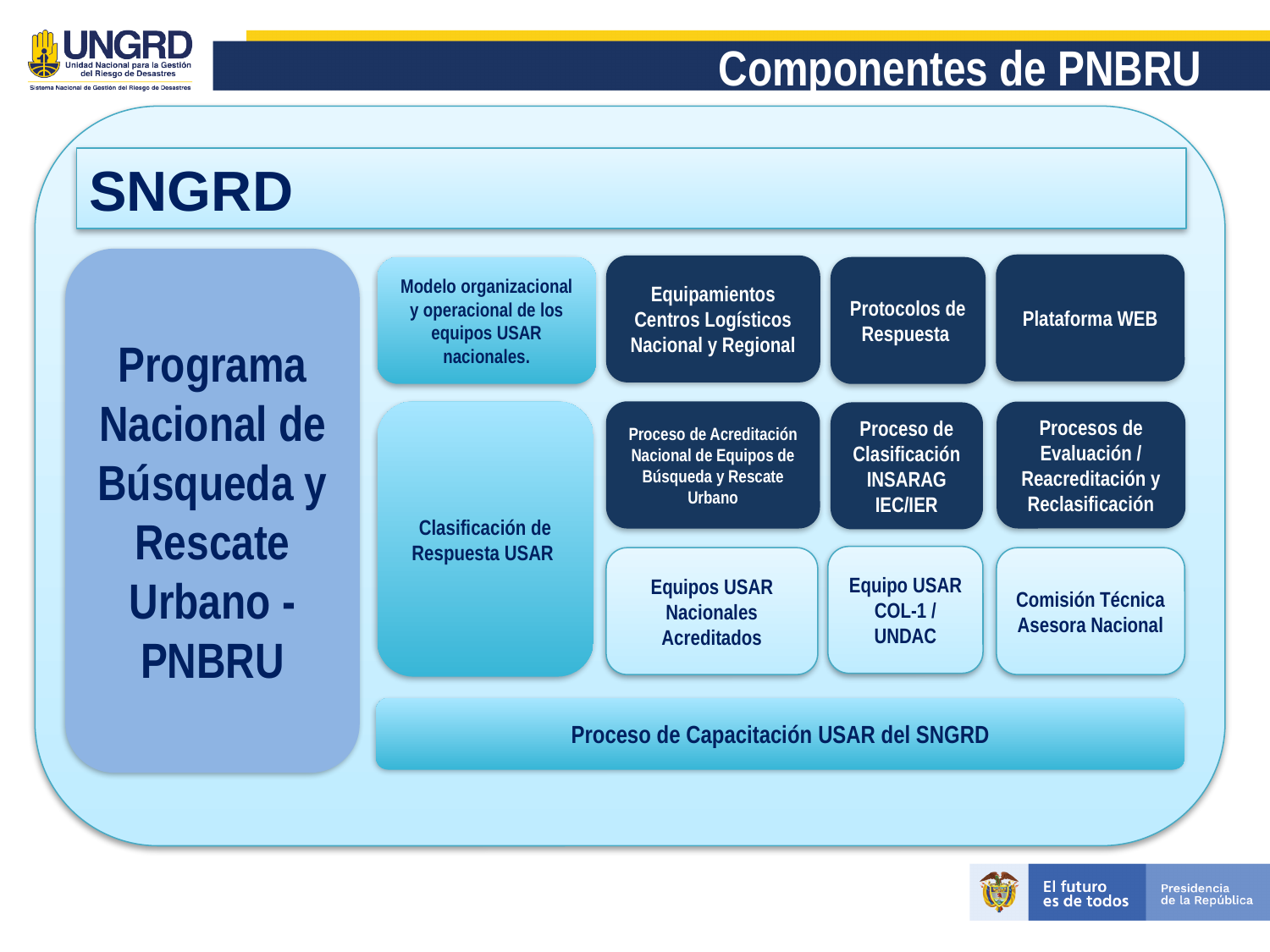

# Componentes de PNBRU

SNGRD
Programa Nacional de Búsqueda y Rescate Urbano - PNBRU
Plataforma WEB
Equipamientos Centros Logísticos Nacional y Regional
Modelo organizacional y operacional de los equipos USAR nacionales.
Protocolos de Respuesta
Proceso de Acreditación Nacional de Equipos de Búsqueda y Rescate Urbano
Clasificación de Respuesta USAR
Procesos de Evaluación / Reacreditación y Reclasificación
Proceso de Clasificación INSARAG IEC/IER
Equipo USAR COL-1 / UNDAC
Equipos USAR Nacionales Acreditados
Comisión Técnica Asesora Nacional
Proceso de Capacitación USAR del SNGRD